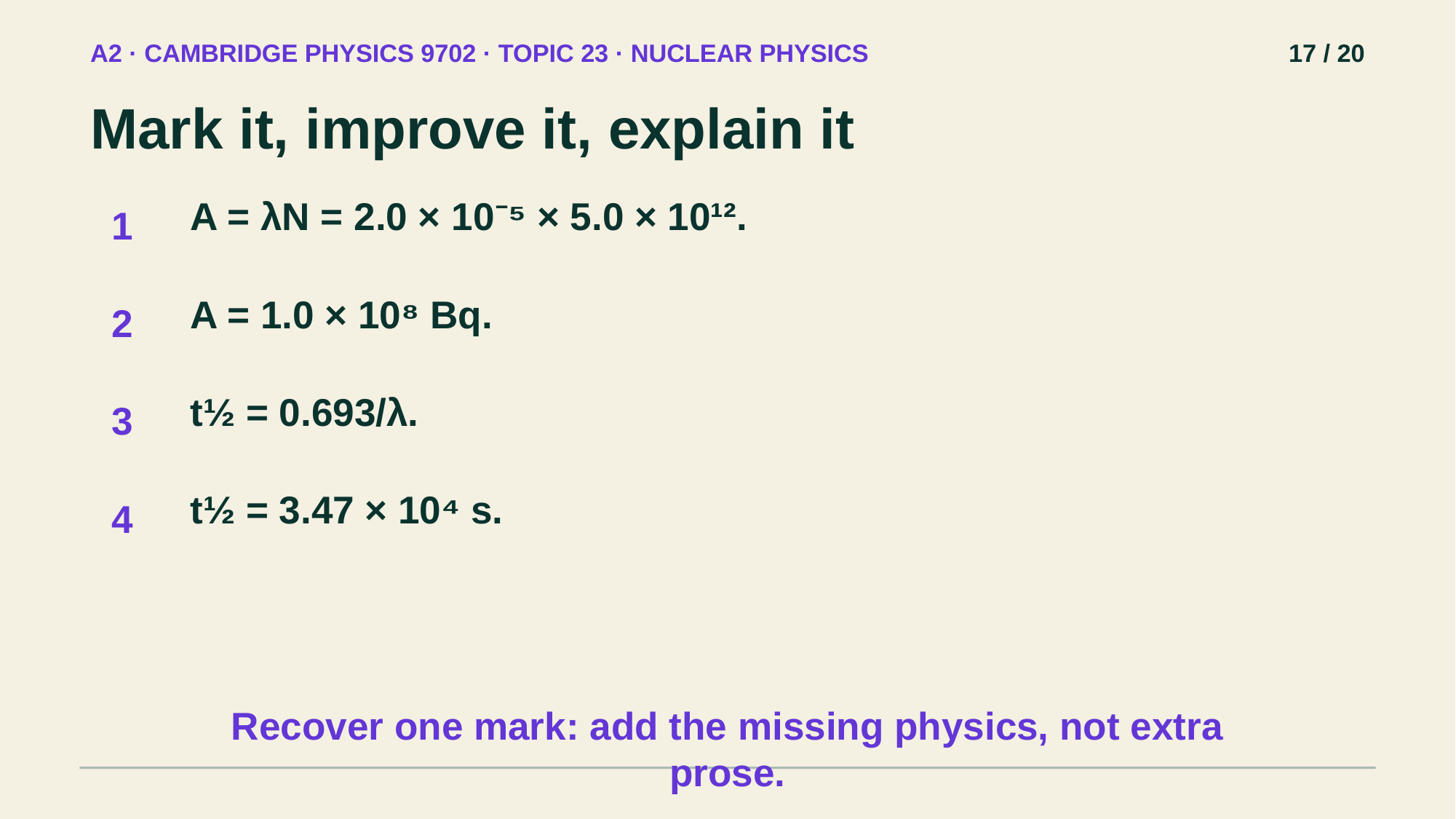

A2 · CAMBRIDGE PHYSICS 9702 · TOPIC 23 · NUCLEAR PHYSICS
17 / 20
Mark it, improve it, explain it
A = λN = 2.0 × 10⁻⁵ × 5.0 × 10¹².
1
A = 1.0 × 10⁸ Bq.
2
t½ = 0.693/λ.
3
t½ = 3.47 × 10⁴ s.
4
Recover one mark: add the missing physics, not extra prose.